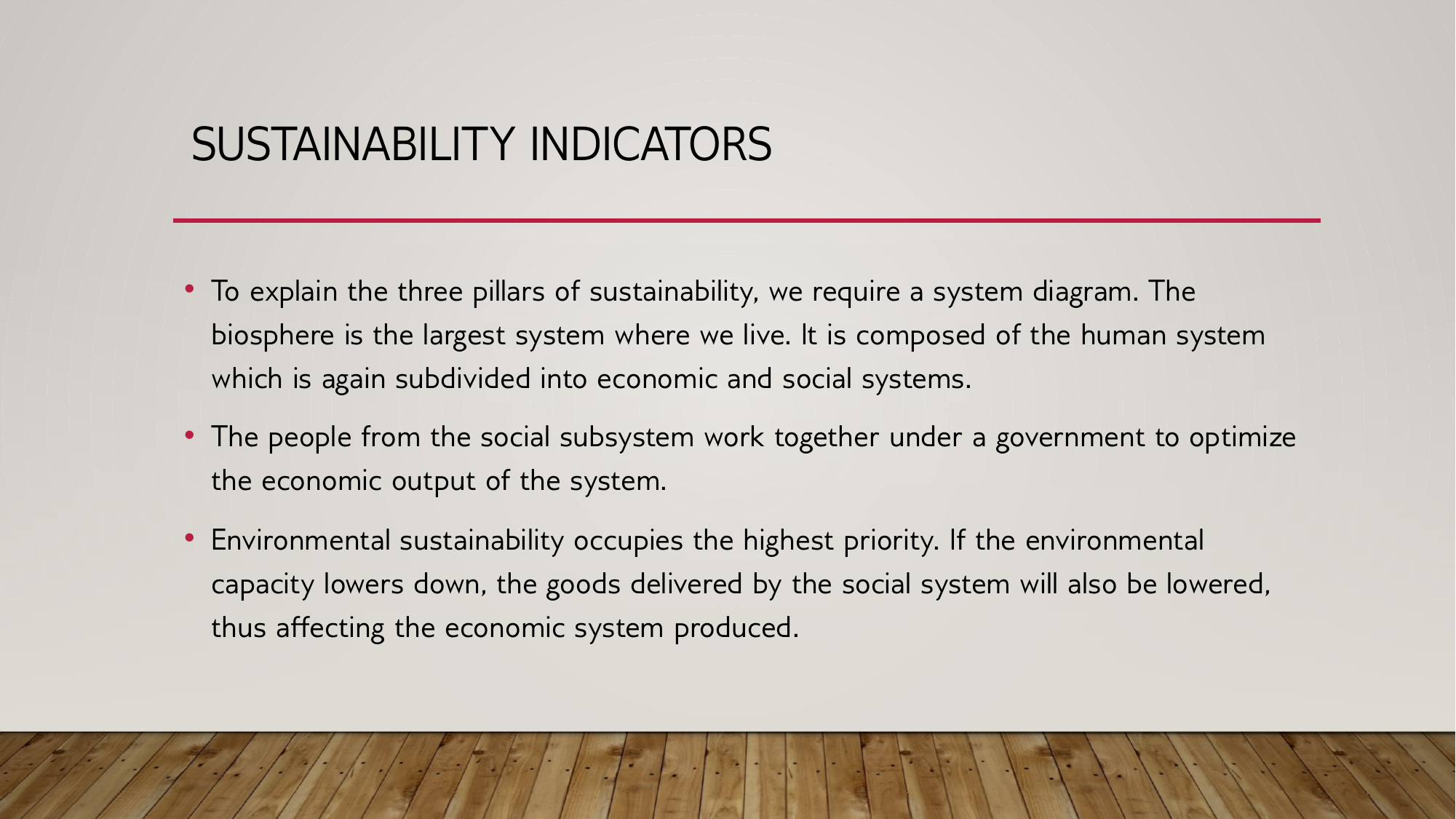

# Sustainability indicators
To explain the three pillars of sustainability, we require a system diagram. The biosphere is the largest system where we live. It is composed of the human system which is again subdivided into economic and social systems.
The people from the social subsystem work together under a government to optimize the economic output of the system.
Environmental sustainability occupies the highest priority. If the environmental capacity lowers down, the goods delivered by the social system will also be lowered, thus affecting the economic system produced.